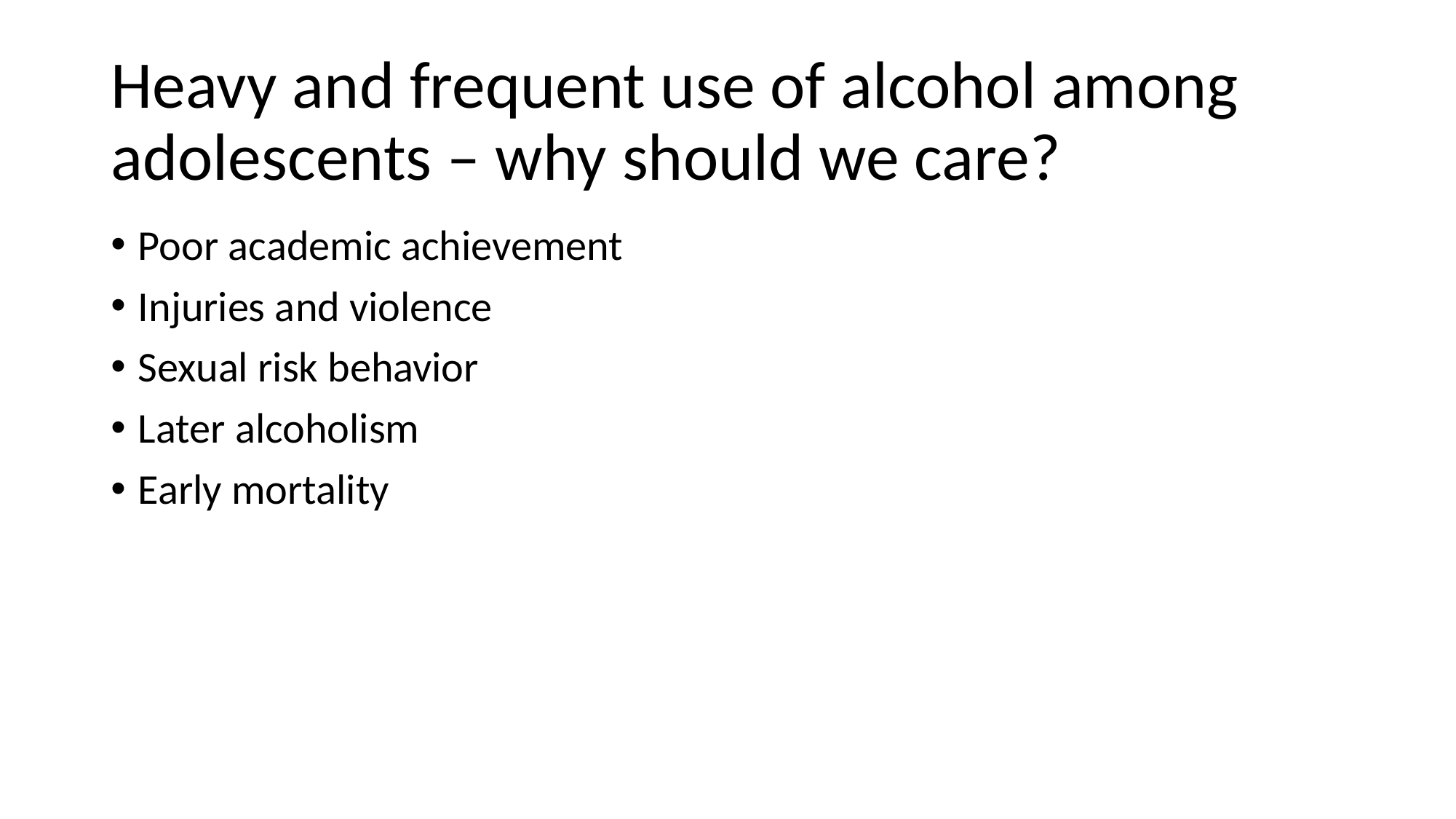

# Heavy and frequent use of alcohol among adolescents – why should we care?
Poor academic achievement
Injuries and violence
Sexual risk behavior
Later alcoholism
Early mortality